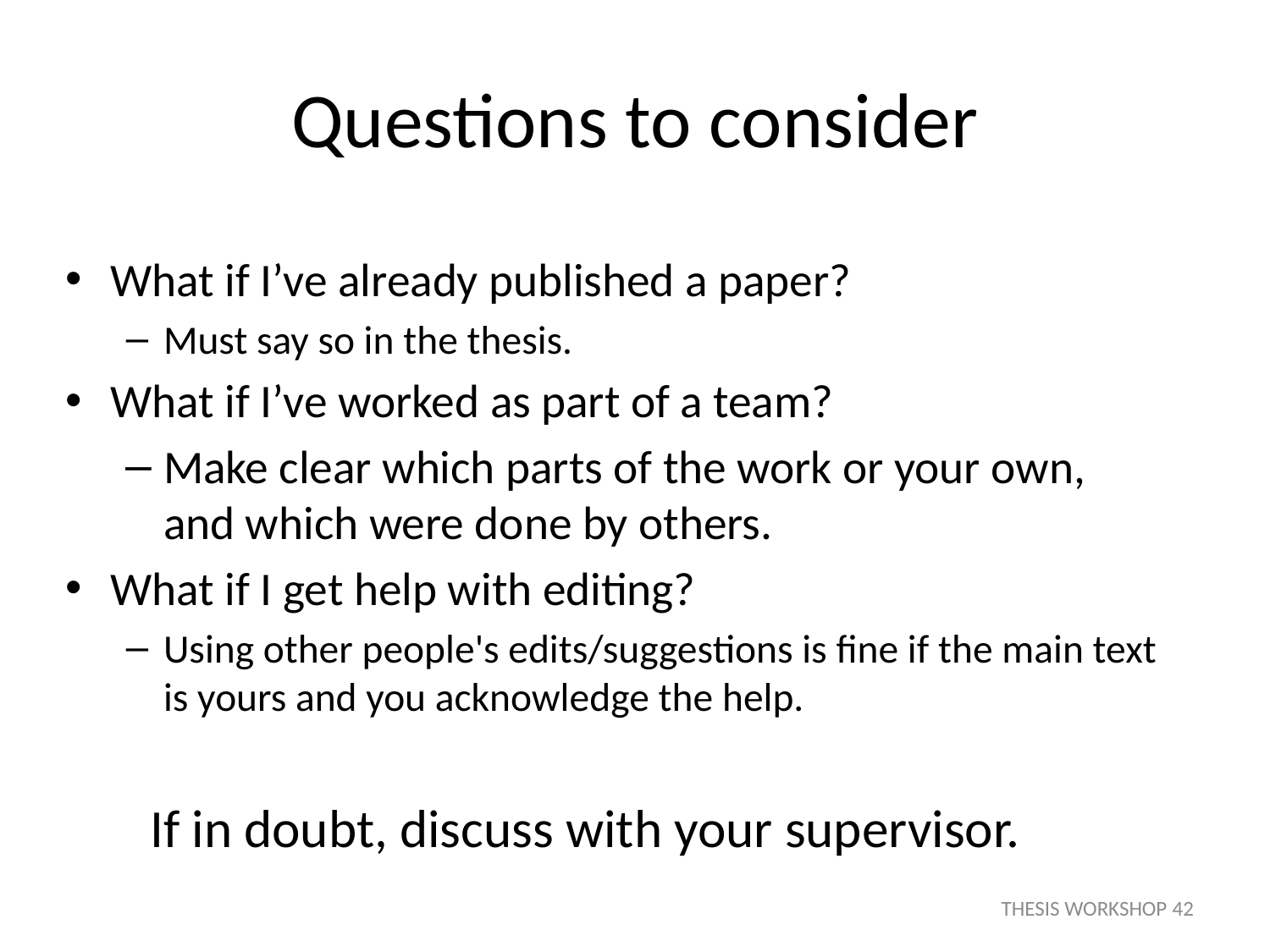

# Questions to consider
What if I’ve already published a paper?
Must say so in the thesis.
What if I’ve worked as part of a team?
Make clear which parts of the work or your own, and which were done by others.
What if I get help with editing?
Using other people's edits/suggestions is fine if the main text is yours and you acknowledge the help.

       If in doubt, discuss with your supervisor.
THESIS WORKSHOP 42